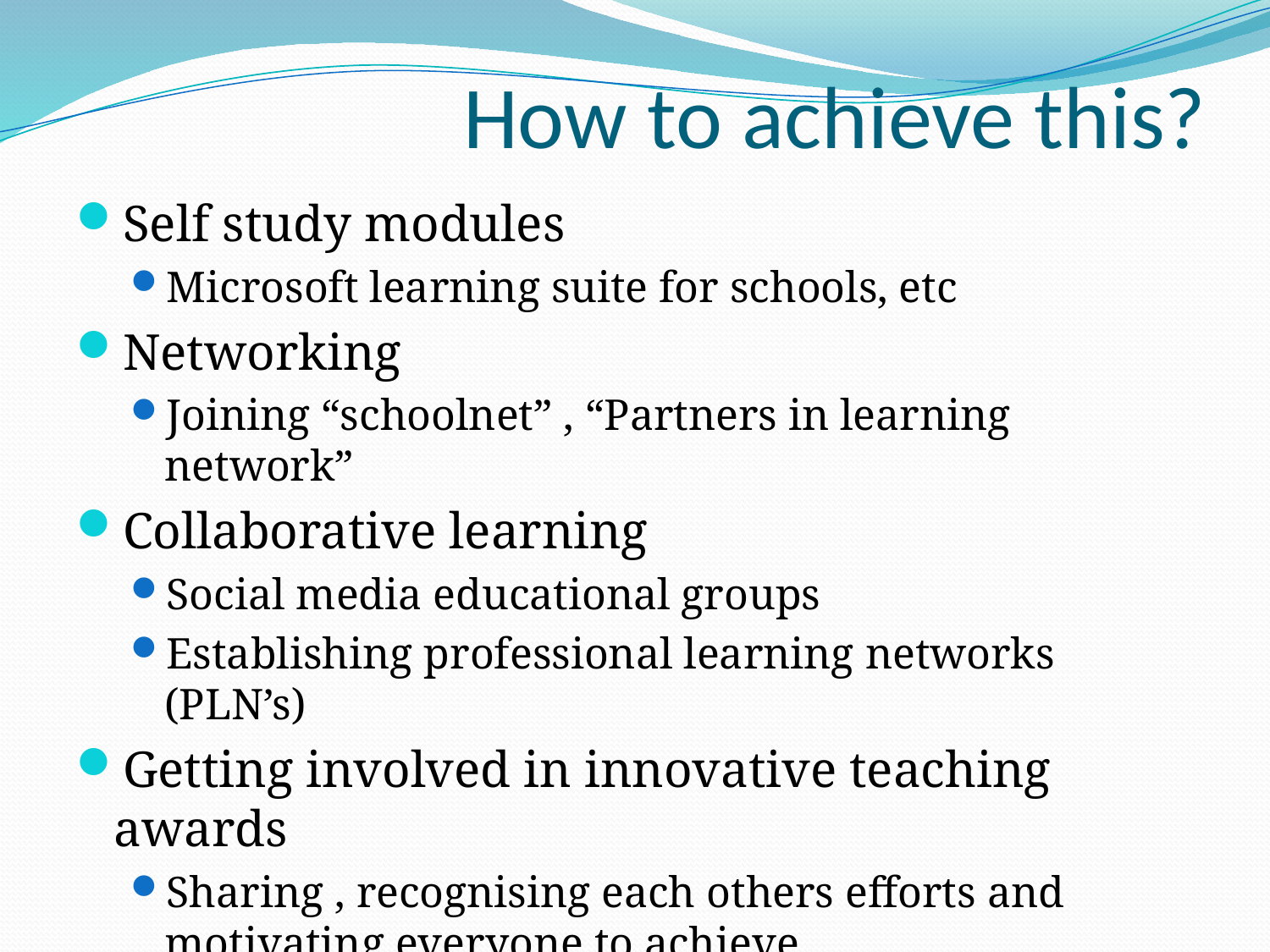

# How to achieve this?
Self study modules
Microsoft learning suite for schools, etc
Networking
Joining “schoolnet” , “Partners in learning network”
Collaborative learning
Social media educational groups
Establishing professional learning networks (PLN’s)
Getting involved in innovative teaching awards
Sharing , recognising each others efforts and motivating everyone to achieve